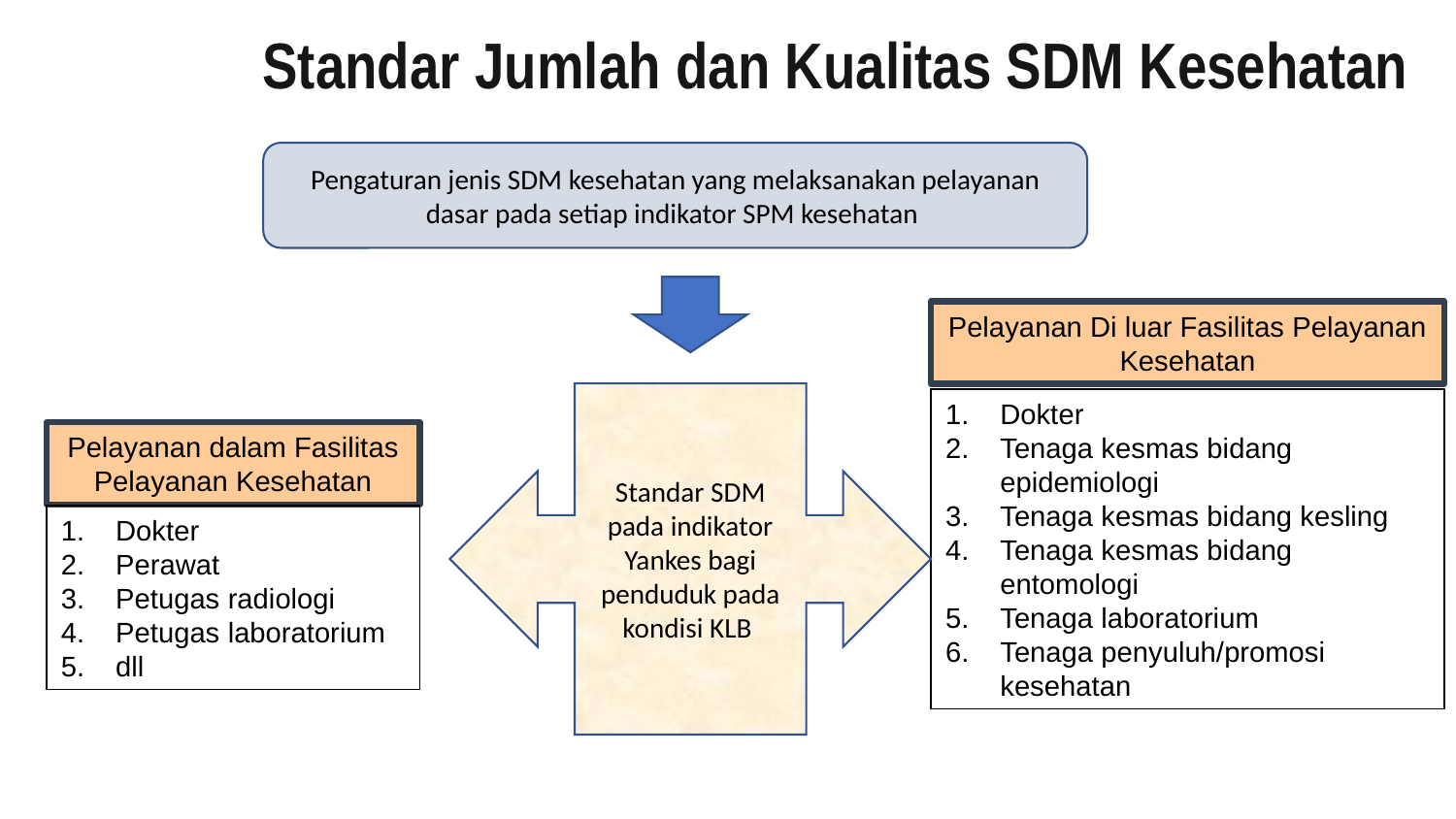

# Standar Jumlah dan Kualitas SDM Kesehatan
Pengaturan jenis SDM kesehatan yang melaksanakan pelayanan dasar pada setiap indikator SPM kesehatan

Pelayanan Di luar Fasilitas Pelayanan Kesehatan
Dokter
Tenaga kesmas bidang epidemiologi
Tenaga kesmas bidang kesling
Tenaga kesmas bidang entomologi
Tenaga laboratorium
Tenaga penyuluh/promosi kesehatan
Standar SDM pada indikator Yankes bagi penduduk pada kondisi KLB
Pelayanan dalam Fasilitas Pelayanan Kesehatan
Dokter
Perawat
Petugas radiologi
Petugas laboratorium
dll